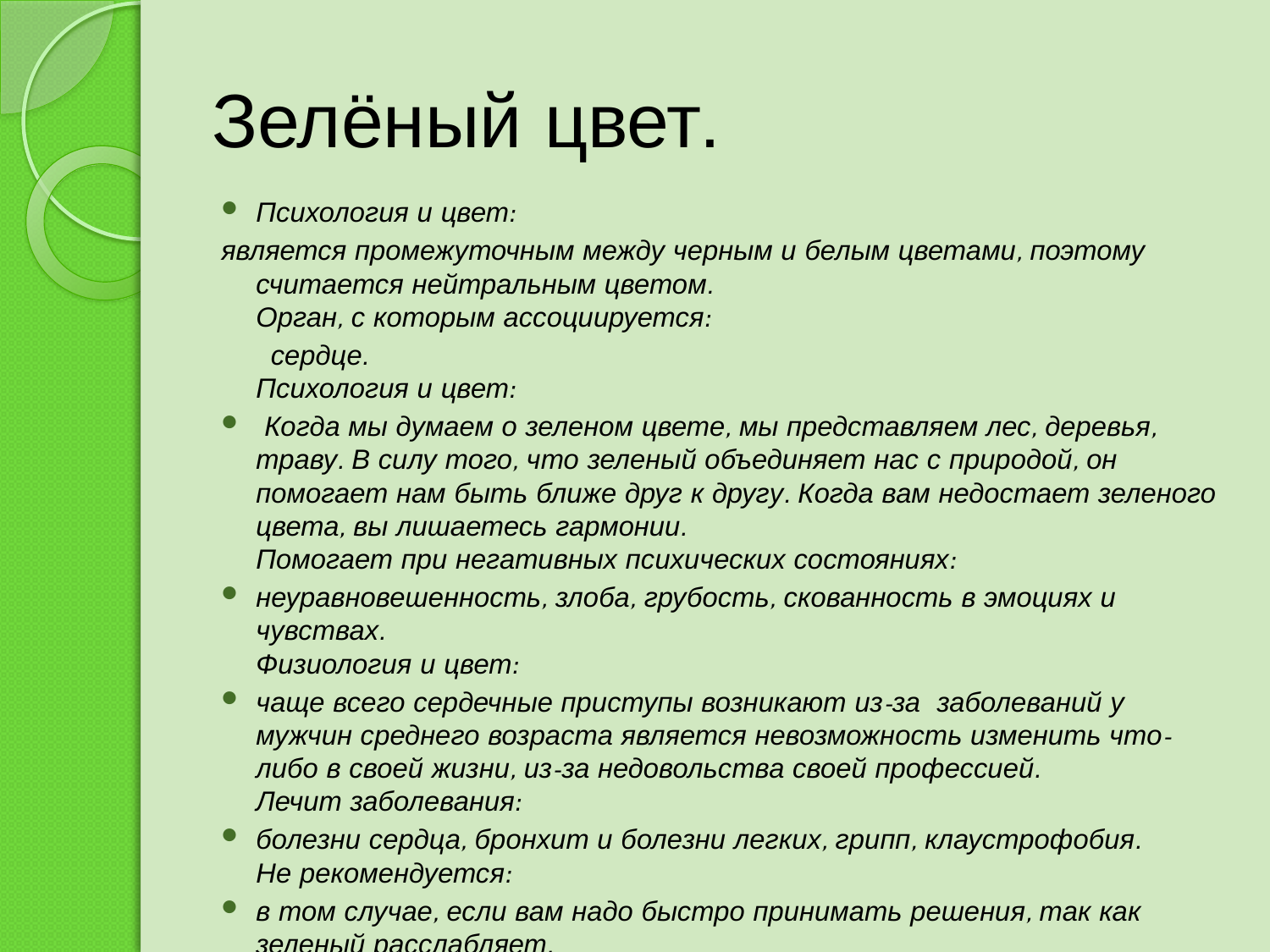

# Зелёный цвет.
Психология и цвет:
является промежуточным между черным и белым цветами, поэтому считается нейтральным цветом.
Орган, с которым ассоциируется:
      сердце.
Психология и цвет:
 Когда мы думаем о зеленом цвете, мы представляем лес, деревья, траву. В силу того, что зеленый объединяет нас с природой, он помогает нам быть ближе друг к другу. Когда вам недостает зеленого цвета, вы лишаетесь гармонии.
Помогает при негативных психических состояниях:
неуравновешенность, злоба, грубость, скованность в эмоциях и чувствах.
Физиология и цвет:
чаще всего сердечные приступы возникают из-за  заболеваний у мужчин среднего возраста является невозможность изменить что-либо в своей жизни, из-за недовольства своей профессией.
Лечит заболевания:
болезни сердца, бронхит и болезни легких, грипп, клаустрофобия.
Не рекомендуется:
в том случае, если вам надо быстро принимать решения, так как зеленый расслабляет.